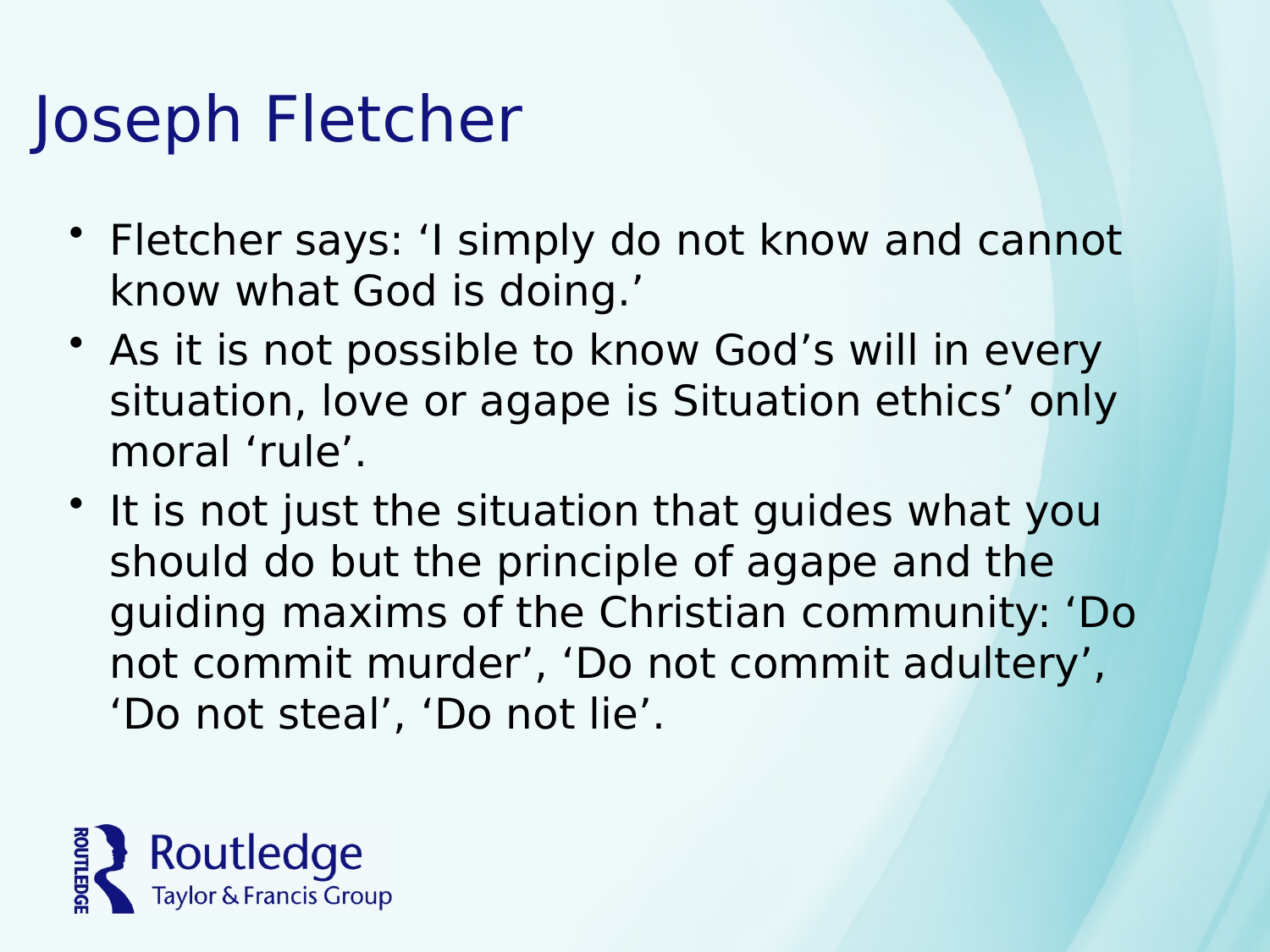

# Joseph Fletcher
Fletcher says: ‘I simply do not know and cannot know what God is doing.’
As it is not possible to know God’s will in every situation, love or agape is Situation ethics’ only moral ‘rule’.
It is not just the situation that guides what you should do but the principle of agape and the guiding maxims of the Christian community: ‘Do not commit murder’, ‘Do not commit adultery’, ‘Do not steal’, ‘Do not lie’.